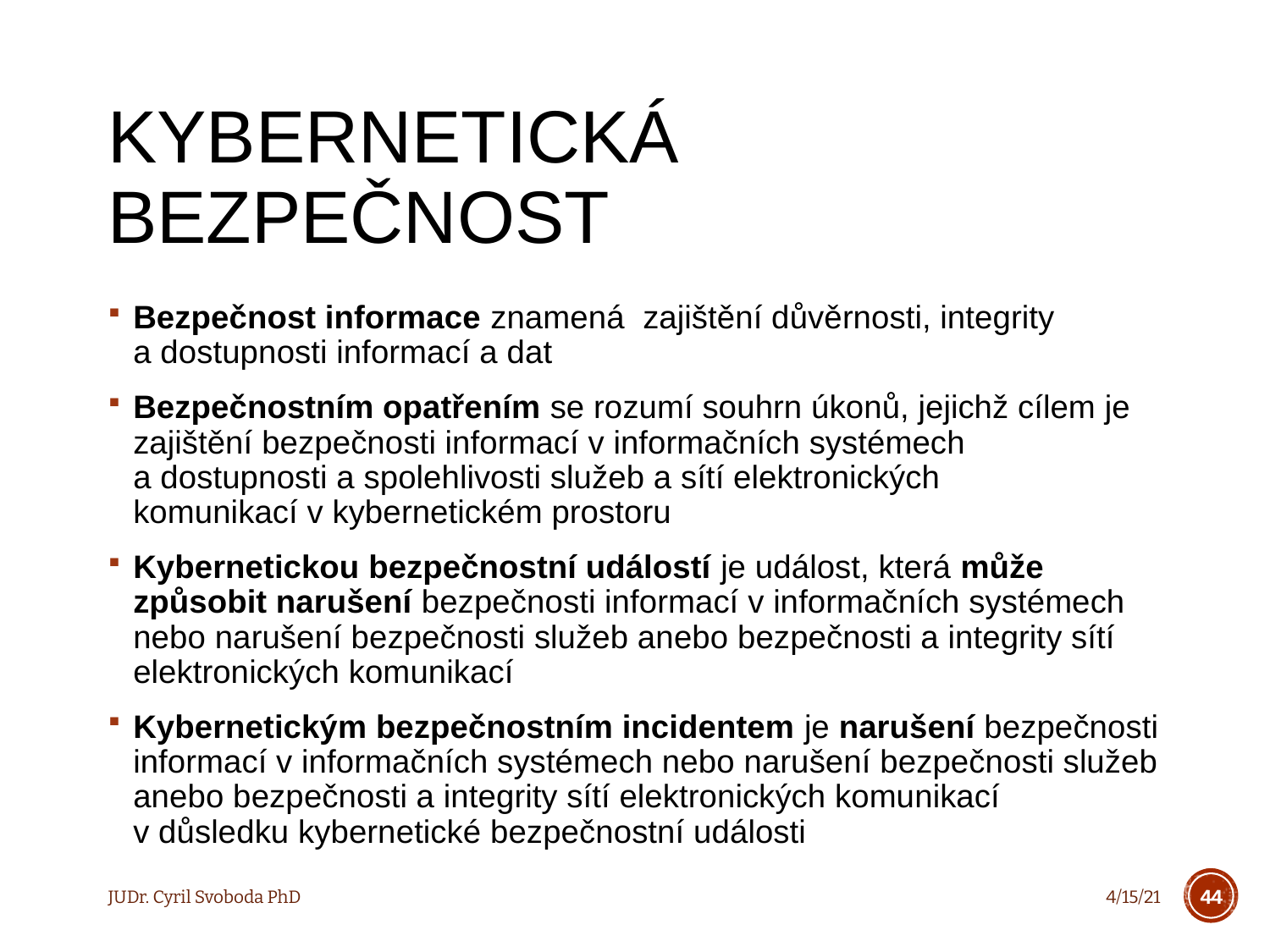

# Kybernetická bezpečnost
Bezpečnost informace znamená  zajištění důvěrnosti, integrity a dostupnosti informací a dat
Bezpečnostním opatřením se rozumí souhrn úkonů, jejichž cílem je zajištění bezpečnosti informací v informačních systémech a dostupnosti a spolehlivosti služeb a sítí elektronických komunikací v kybernetickém prostoru
Kybernetickou bezpečnostní událostí je událost, která může způsobit narušení bezpečnosti informací v informačních systémech nebo narušení bezpečnosti služeb anebo bezpečnosti a integrity sítí elektronických komunikací
Kybernetickým bezpečnostním incidentem je narušení bezpečnosti informací v informačních systémech nebo narušení bezpečnosti služeb anebo bezpečnosti a integrity sítí elektronických komunikací v důsledku kybernetické bezpečnostní události
JUDr. Cyril Svoboda PhD
4/15/21
44